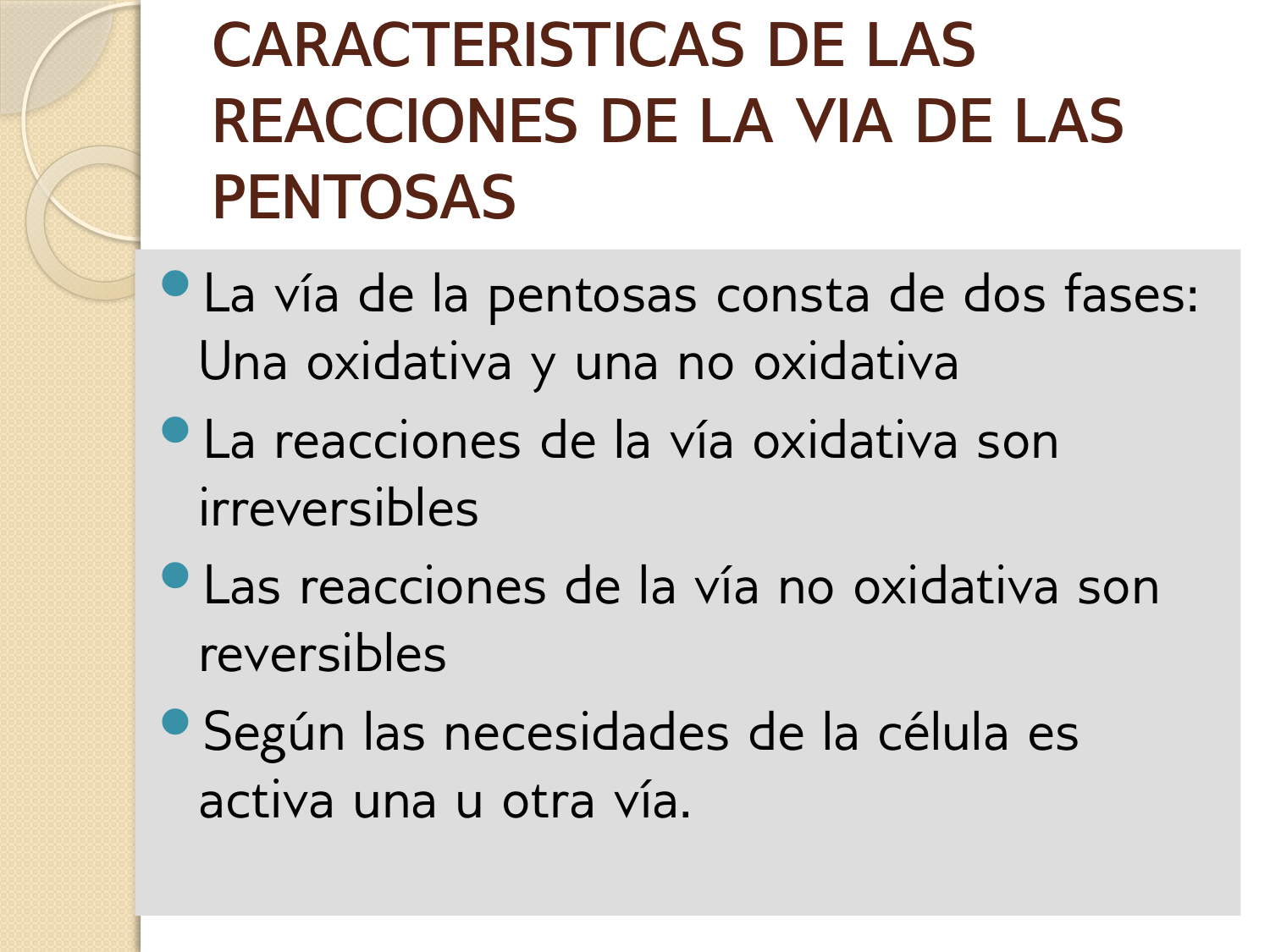

# CARACTERISTICAS DE LAS REACCIONES DE LA VIA DE LAS PENTOSAS
La vía de la pentosas consta de dos fases: Una oxidativa y una no oxidativa
La reacciones de la vía oxidativa son irreversibles
Las reacciones de la vía no oxidativa son reversibles
Según las necesidades de la célula es activa una u otra vía.